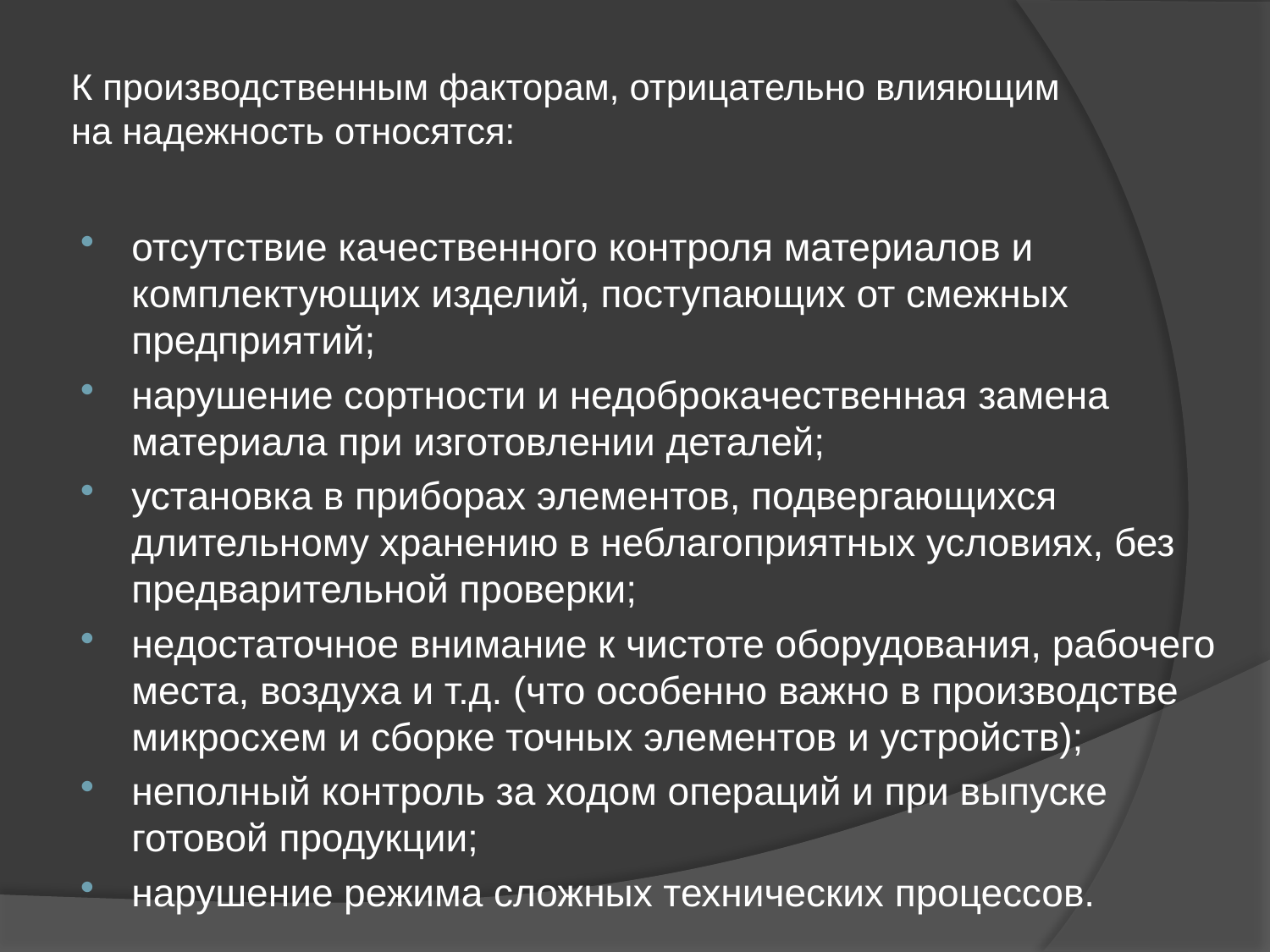

# К производственным факторам, отрицательно влияющим на надежность относятся:
отсутствие качественного контроля материалов и комплектующих изделий, поступающих от смежных предприятий;
нарушение сортности и недоброкачественная замена материала при изготовлении деталей;
установка в приборах элементов, подвергающихся длительному хранению в неблагоприятных условиях, без предварительной проверки;
недостаточное внимание к чистоте оборудования, рабочего места, воздуха и т.д. (что особенно важно в производстве микросхем и сборке точных элементов и устройств);
неполный контроль за ходом операций и при выпуске готовой продукции;
нарушение режима сложных технических процессов.